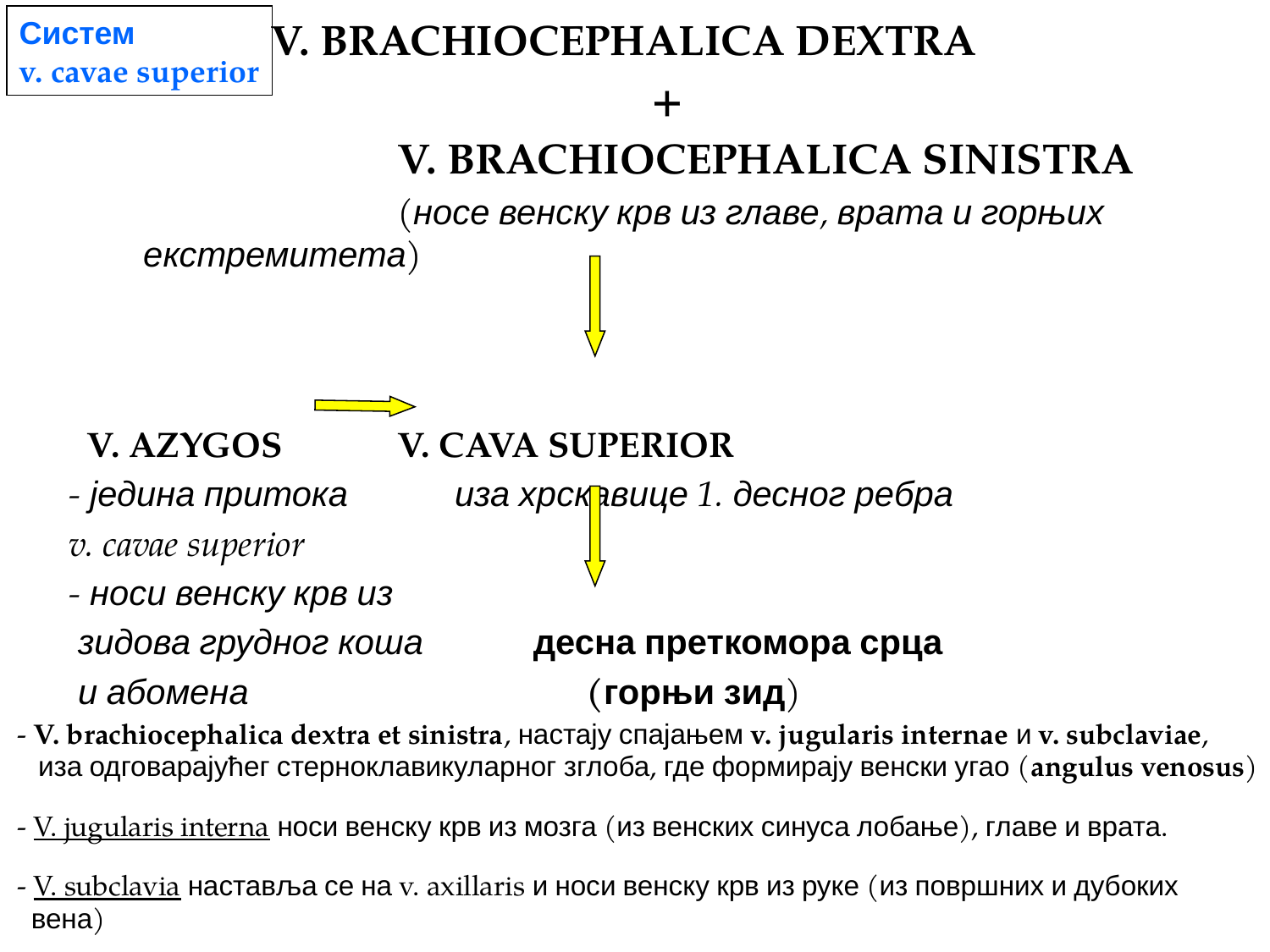

Систем
v. cavae superior
             	V. BRACHIOCEPHALICA DEXTRA
					+
			V. BRACHIOCEPHALICA SINISTRA
			(носе венску крв из главе, врата и горњих екстремитета)

  V. AZYGOS      	V. CAVA SUPERIOR
- једина притока            иза хрскавице 1. десног ребра
v. cavae superior
- носи венску крв из
 зидова грудног коша	 десна преткомора срца
 и абомена                		       (горњи зид)

- V. brachiocephalica dextra et sinistra, настају спајањем v. jugularis internae и v. subclaviae,
   иза одговарајућег стерноклавикуларног зглоба, где формирају венски угао (angulus venosus)
- V. jugularis interna носи венску крв из мозга (из венских синуса лобање), главе и врата.
- V. subclavia наставља се на v. axillaris и носи венску крв из руке (из површних и дубоких
  вена)